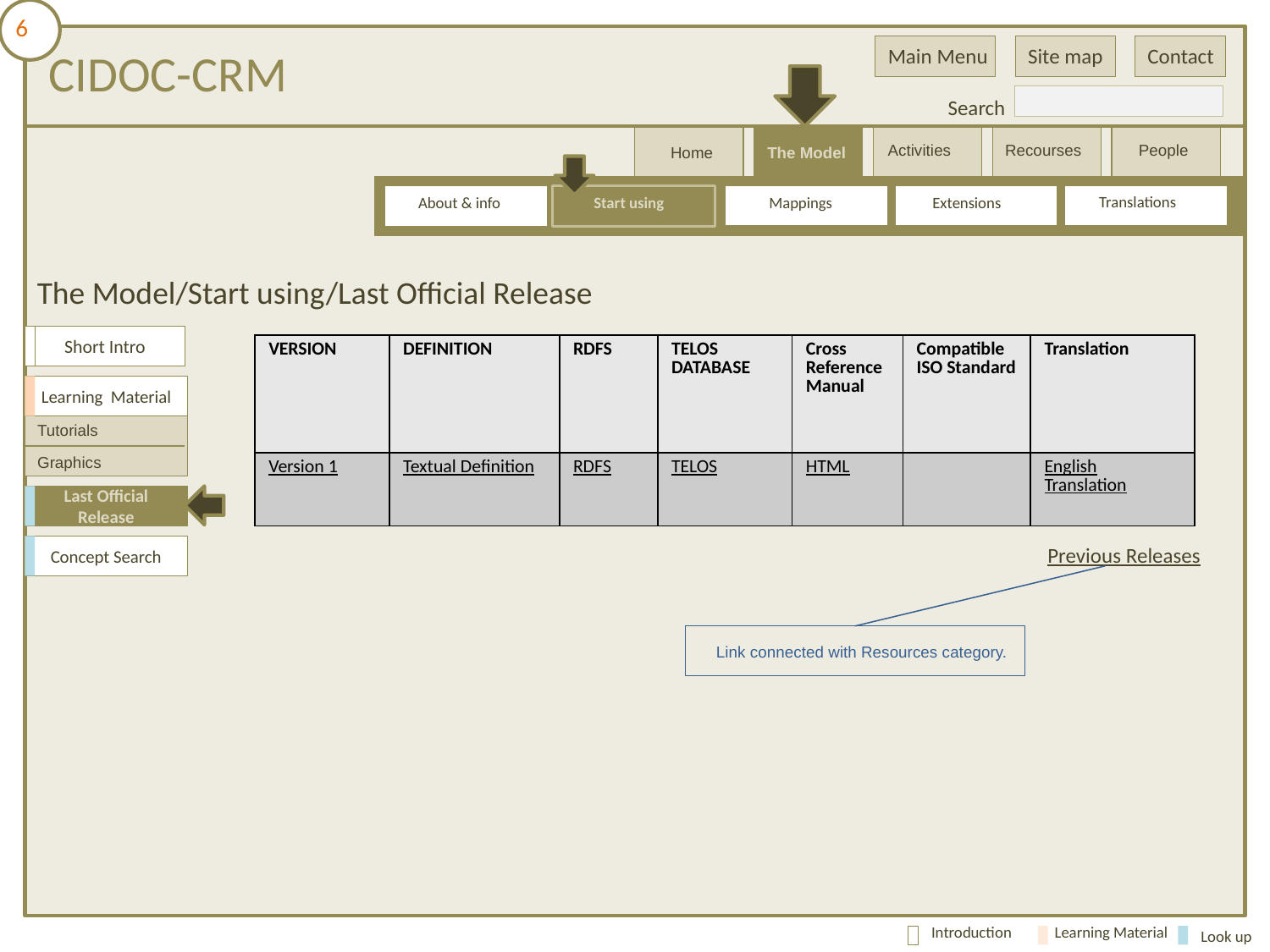

6

CIDOC-CRM

Main Menu

Site map

Contact

Search

Activities
Recourses
People
The Model
Home

Translations
Extensions

About & info

Mappings
Start using
The Model/Start using/Last Official Release
Short Intro

| VERSION | DEFINITION | RDFS | TELOS DATABASE | Cross Reference Manual | Compatible ISO Standard | Translation |
| --- | --- | --- | --- | --- | --- | --- |
| Version 1 | Textual Definition | RDFS | TELOS | HTML |  | English Translation |
Learning  Material

Tutorials

Graphics
Last Official Release

Concept Search

Previous Releases

Link connected with Resources category.
Introduction
Learning Material
Look up